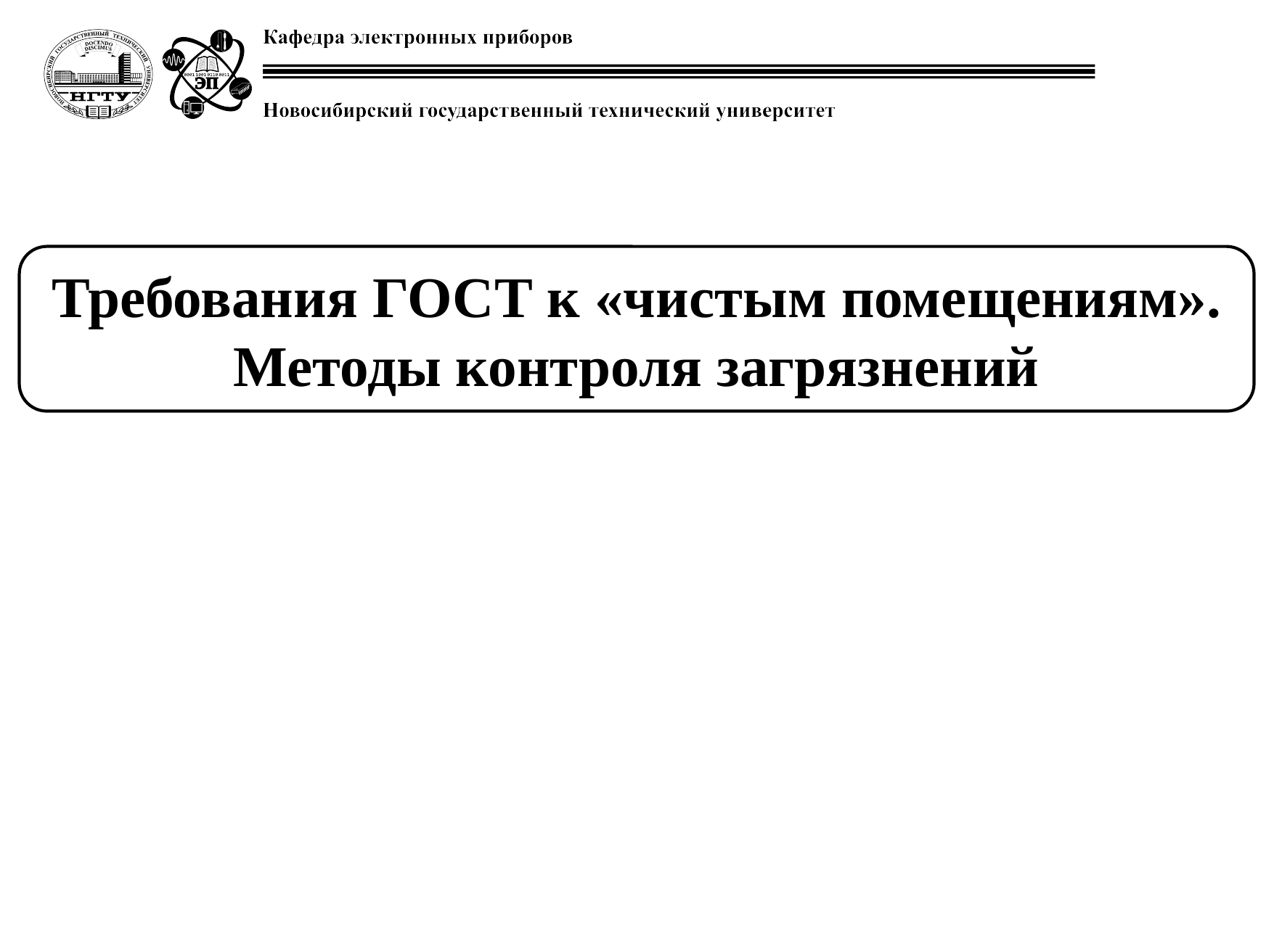

Требования ГОСТ к «чистым помещениям». Методы контроля загрязнений